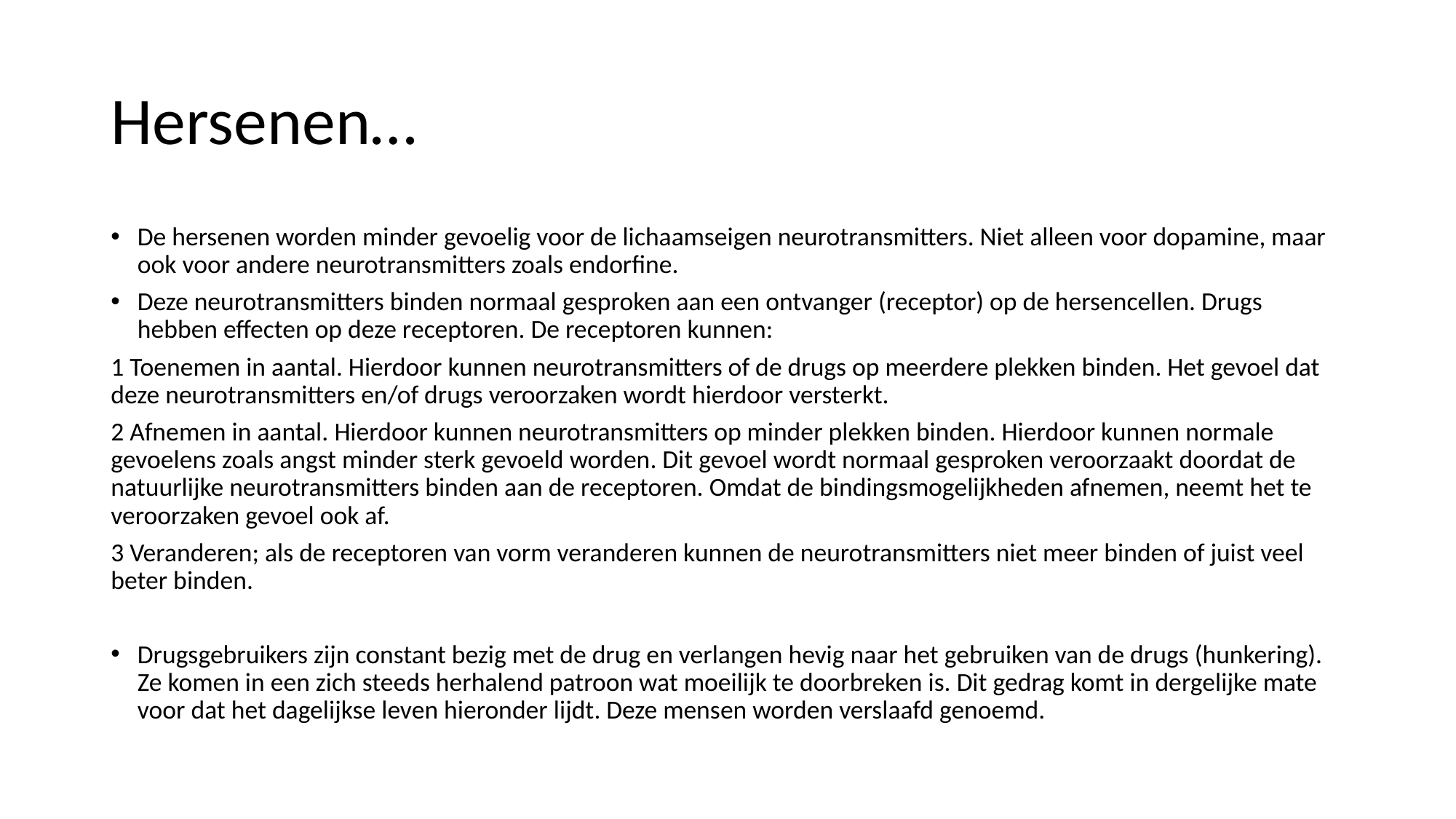

# Hersenen…
De hersenen worden minder gevoelig voor de lichaamseigen neurotransmitters. Niet alleen voor dopamine, maar ook voor andere neurotransmitters zoals endorfine.
Deze neurotransmitters binden normaal gesproken aan een ontvanger (receptor) op de hersencellen. Drugs hebben effecten op deze receptoren. De receptoren kunnen:
1 Toenemen in aantal. Hierdoor kunnen neurotransmitters of de drugs op meerdere plekken binden. Het gevoel dat deze neurotransmitters en/of drugs veroorzaken wordt hierdoor versterkt.
2 Afnemen in aantal. Hierdoor kunnen neurotransmitters op minder plekken binden. Hierdoor kunnen normale gevoelens zoals angst minder sterk gevoeld worden. Dit gevoel wordt normaal gesproken veroorzaakt doordat de natuurlijke neurotransmitters binden aan de receptoren. Omdat de bindingsmogelijkheden afnemen, neemt het te veroorzaken gevoel ook af.
3 Veranderen; als de receptoren van vorm veranderen kunnen de neurotransmitters niet meer binden of juist veel beter binden.

Drugsgebruikers zijn constant bezig met de drug en verlangen hevig naar het gebruiken van de drugs (hunkering). Ze komen in een zich steeds herhalend patroon wat moeilijk te doorbreken is. Dit gedrag komt in dergelijke mate voor dat het dagelijkse leven hieronder lijdt. Deze mensen worden verslaafd genoemd.